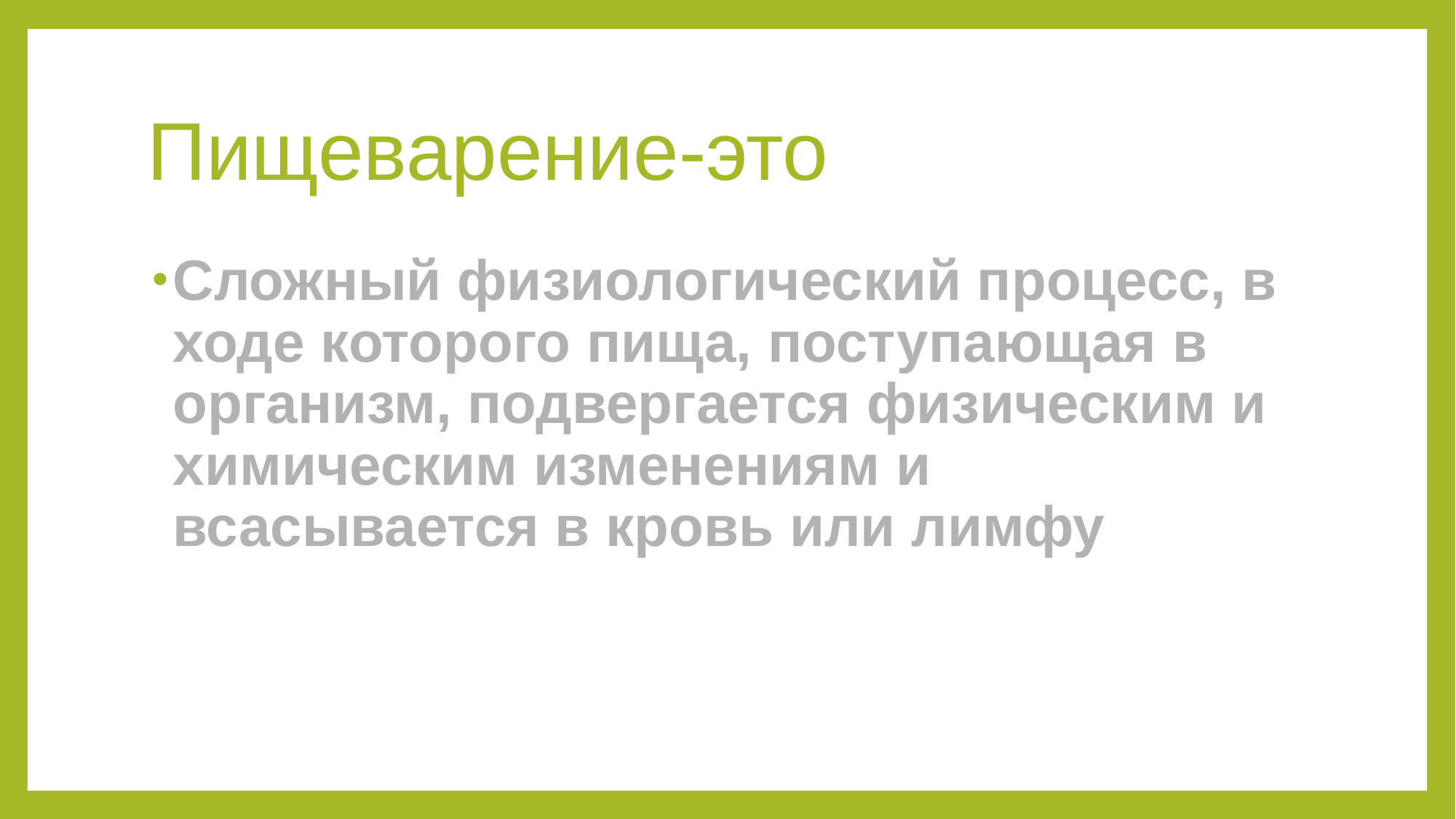

# Пищеварение-это
Сложный физиологический процесс, в ходе которого пища, поступающая в организм, подвергается физическим и химическим изменениям и всасывается в кровь или лимфу